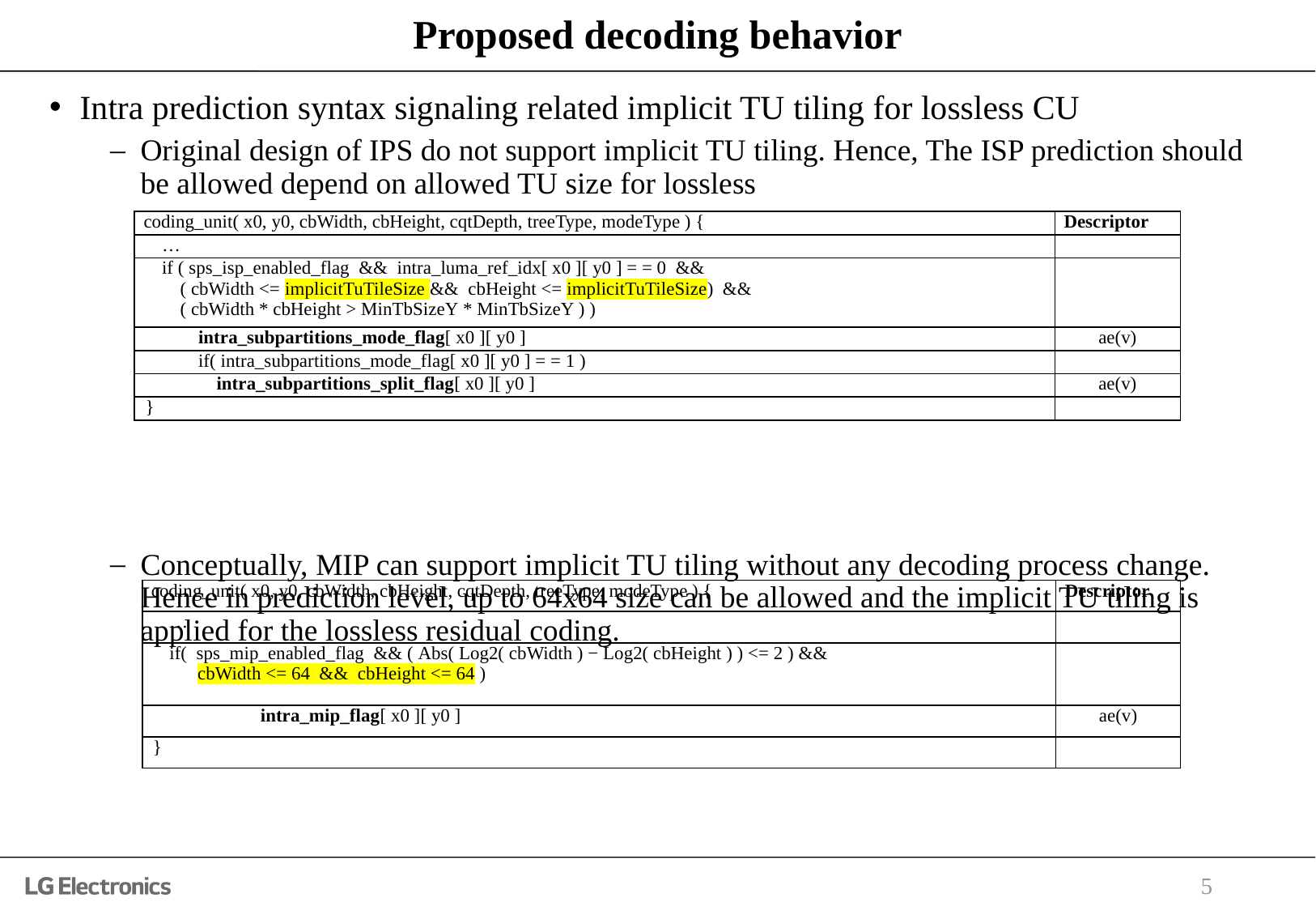

# Proposed decoding behavior
Intra prediction syntax signaling related implicit TU tiling for lossless CU
Original design of IPS do not support implicit TU tiling. Hence, The ISP prediction should be allowed depend on allowed TU size for lossless

Conceptually, MIP can support implicit TU tiling without any decoding process change. Hence in prediction level, up to 64x64 size can be allowed and the implicit TU tiling is applied for the lossless residual coding.

| coding\_unit( x0, y0, cbWidth, cbHeight, cqtDepth, treeType, modeType ) { | Descriptor |
| --- | --- |
| … |  |
| if ( sps\_isp\_enabled\_flag && intra\_luma\_ref\_idx[ x0 ][ y0 ] = = 0 && ( cbWidth <= implicitTuTileSize && cbHeight <= implicitTuTileSize) && ( cbWidth \* cbHeight > MinTbSizeY \* MinTbSizeY ) ) |  |
| intra\_subpartitions\_mode\_flag[ x0 ][ y0 ] | ae(v) |
| if( intra\_subpartitions\_mode\_flag[ x0 ][ y0 ] = = 1 ) |  |
| intra\_subpartitions\_split\_flag[ x0 ][ y0 ] | ae(v) |
| } |  |
| coding\_unit( x0, y0, cbWidth, cbHeight, cqtDepth, treeType, modeType ) { | Descriptor |
| --- | --- |
| … |  |
| if( sps\_mip\_enabled\_flag && ( Abs( Log2( cbWidth ) − Log2( cbHeight ) ) <= 2 ) && cbWidth <= 64 && cbHeight <= 64 ) |  |
| intra\_mip\_flag[ x0 ][ y0 ] | ae(v) |
| } |  |
5